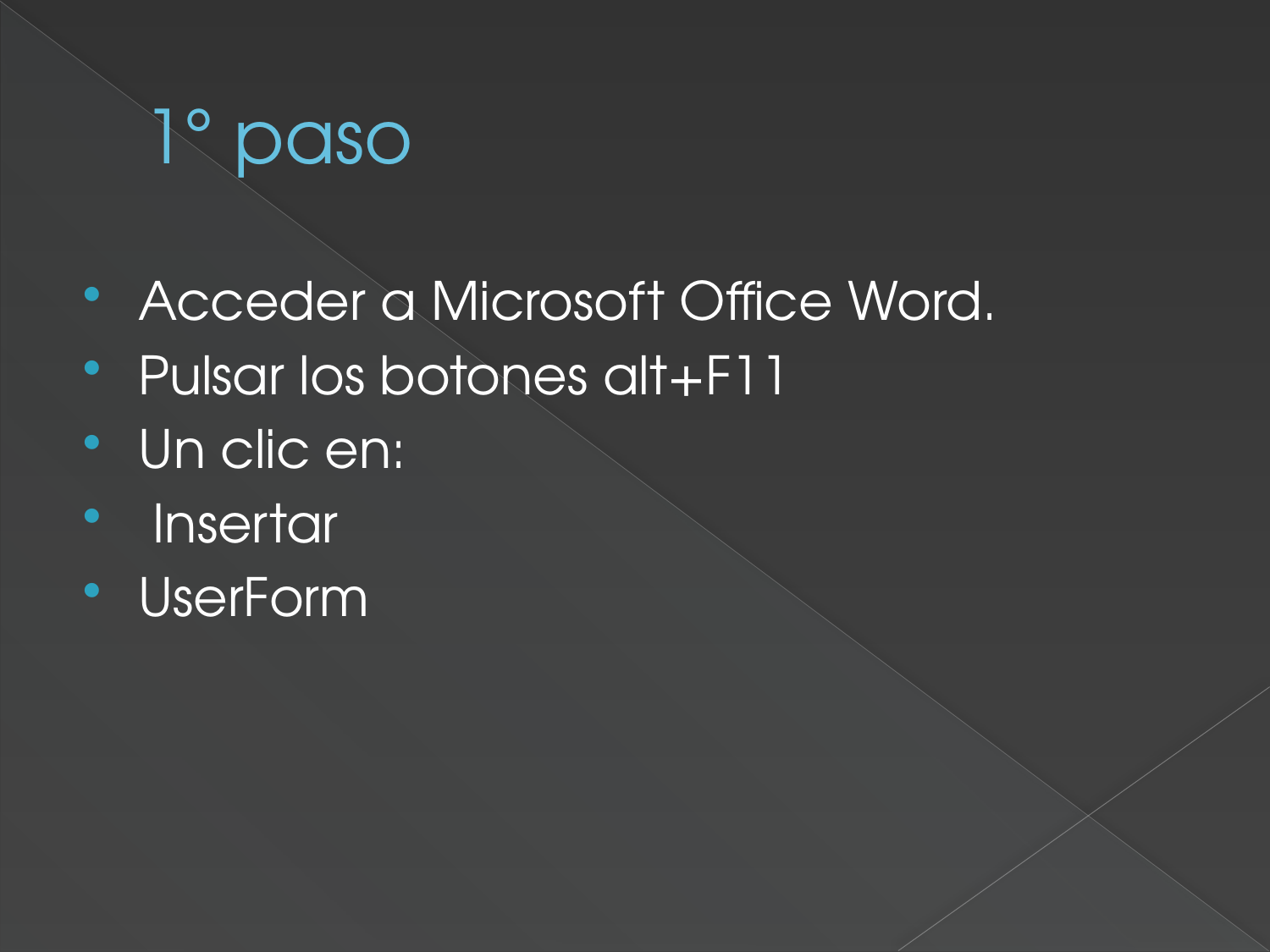

# 1° paso
Acceder a Microsoft Office Word.
Pulsar los botones alt+F11
Un clic en:
 Insertar
UserForm